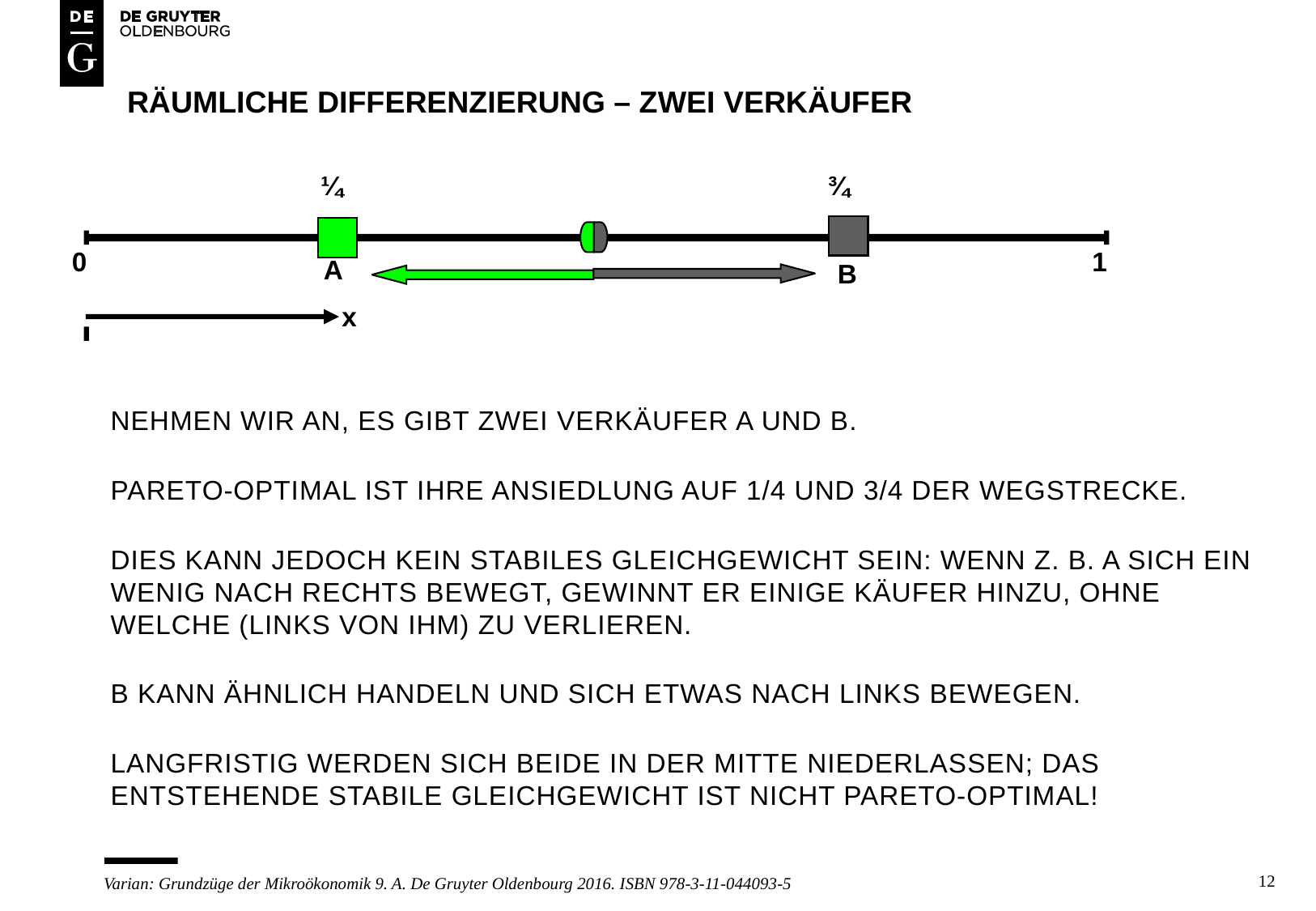

# RÄUMLICHE DIFFERENZIERUNG – ZWEI VERKÄUFER

NEHMEN WIR AN, ES GIBT ZWEI VERKÄUFER A UND B.
PARETO-OPTIMAL IST IHRE ANSIEDLUNG AUF 1/4 UND 3/4 DER WEGSTRECKE.
DIES KANN JEDOCH KEIN STABILES GLEICHGEWICHT SEIN: WENN Z. B. A SICH EIN WENIG NACH RECHTS BEWEGT, GEWINNT ER EINIGE KÄUFER HINZU, OHNE WELCHE (LINKS VON IHM) ZU VERLIEREN.
B KANN ÄHNLICH HANDELN UND SICH ETWAS NACH LINKS BEWEGEN.
LANGFRISTIG WERDEN SICH BEIDE IN DER MITTE NIEDERLASSEN; DAS ENTSTEHENDE STABILE GLEICHGEWICHT IST NICHT PARETO-OPTIMAL!

¼
¾

0
1
A
B

x

12
Varian: Grundzüge der Mikroökonomik 9. A. De Gruyter Oldenbourg 2016. ISBN 978-3-11-044093-5